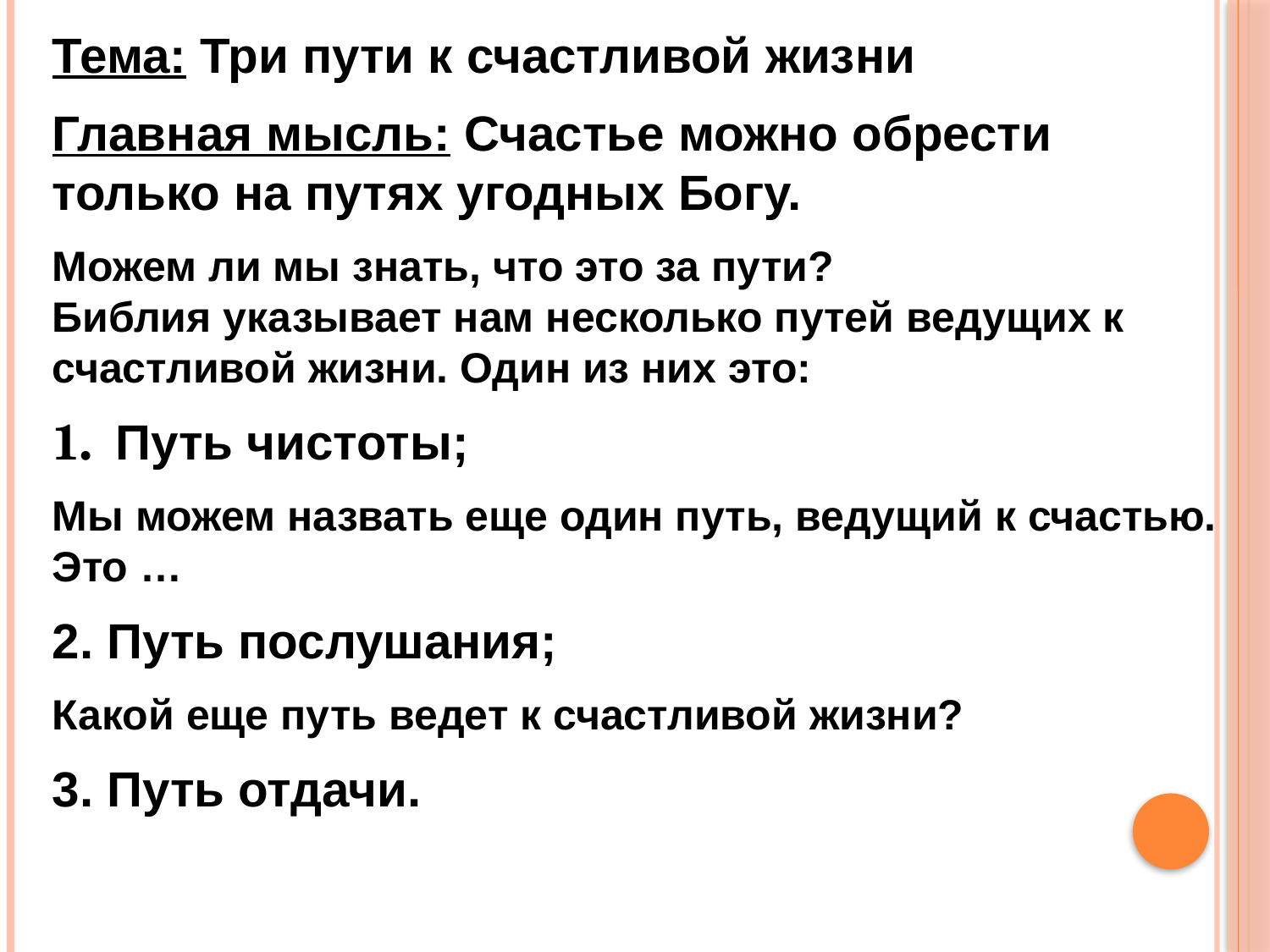

Тема: Три пути к счастливой жизни

Главная мысль: Счастье можно обрести только на путях угодных Богу.

Можем ли мы знать, что это за пути?
Библия указывает нам несколько путей ведущих к счастливой жизни. Один из них это:

Путь чистоты;

Мы можем назвать еще один путь, ведущий к счастью. Это …

2. Путь послушания;

Какой еще путь ведет к счастливой жизни?

3. Путь отдачи.